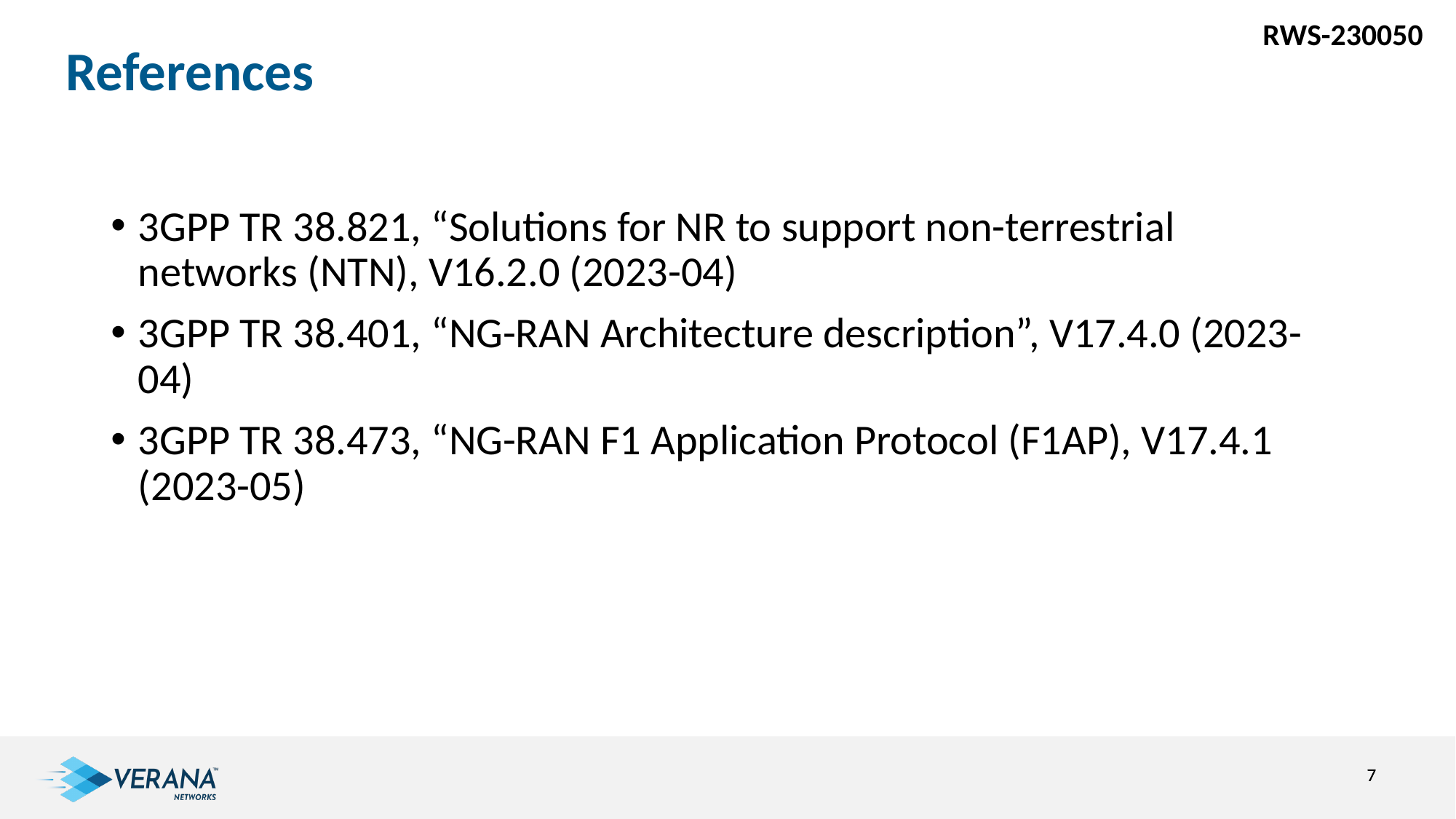

RWS-230050

# References
3GPP TR 38.821, “Solutions for NR to support non-terrestrial networks (NTN), V16.2.0 (2023-04)
3GPP TR 38.401, “NG-RAN Architecture description”, V17.4.0 (2023-04)
3GPP TR 38.473, “NG-RAN F1 Application Protocol (F1AP), V17.4.1 (2023-05)